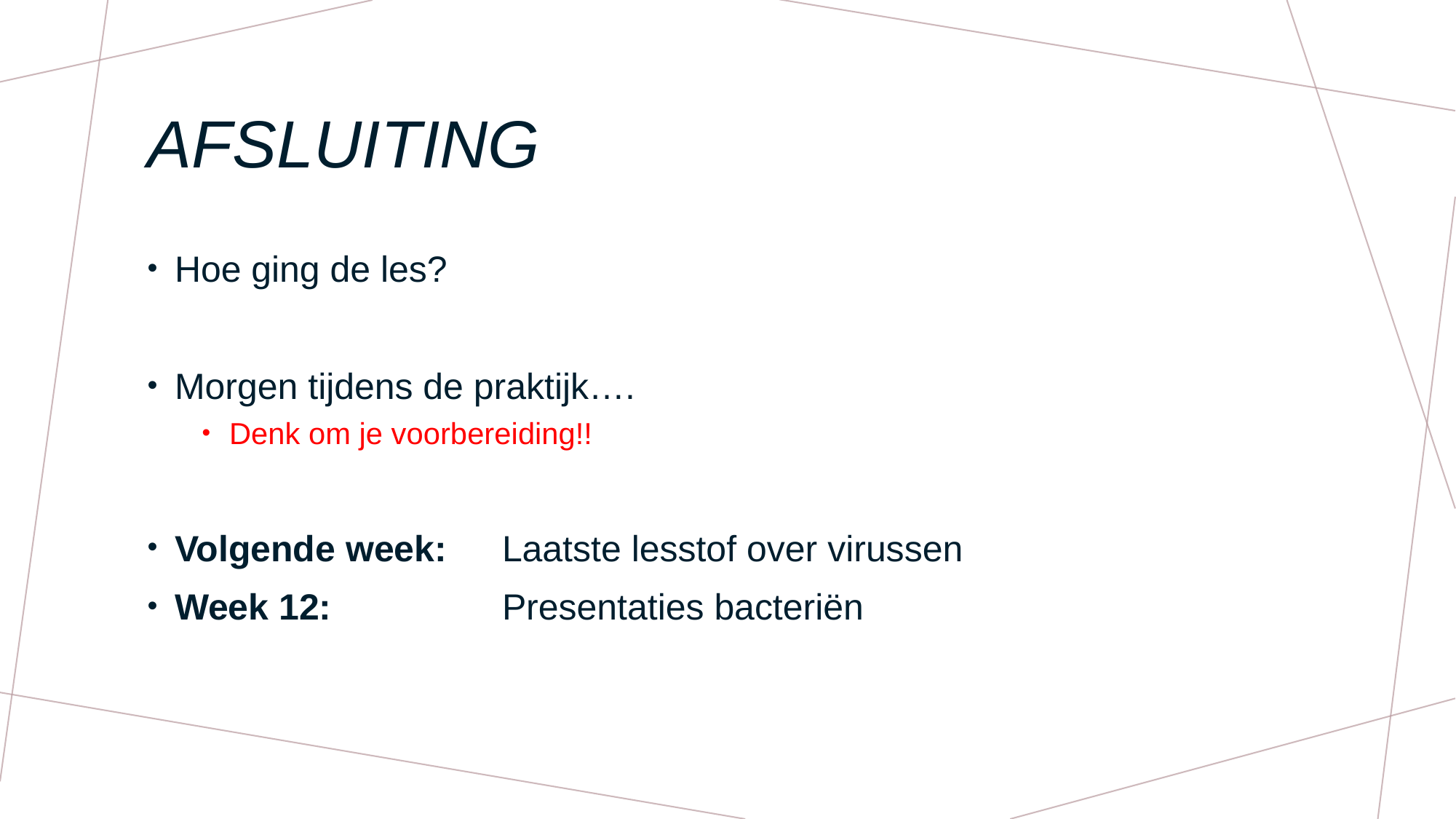

# Afsluiting
Hoe ging de les?

Morgen tijdens de praktijk….
Denk om je voorbereiding!!

Volgende week: 	Laatste lesstof over virussen
Week 12: 		Presentaties bacteriën